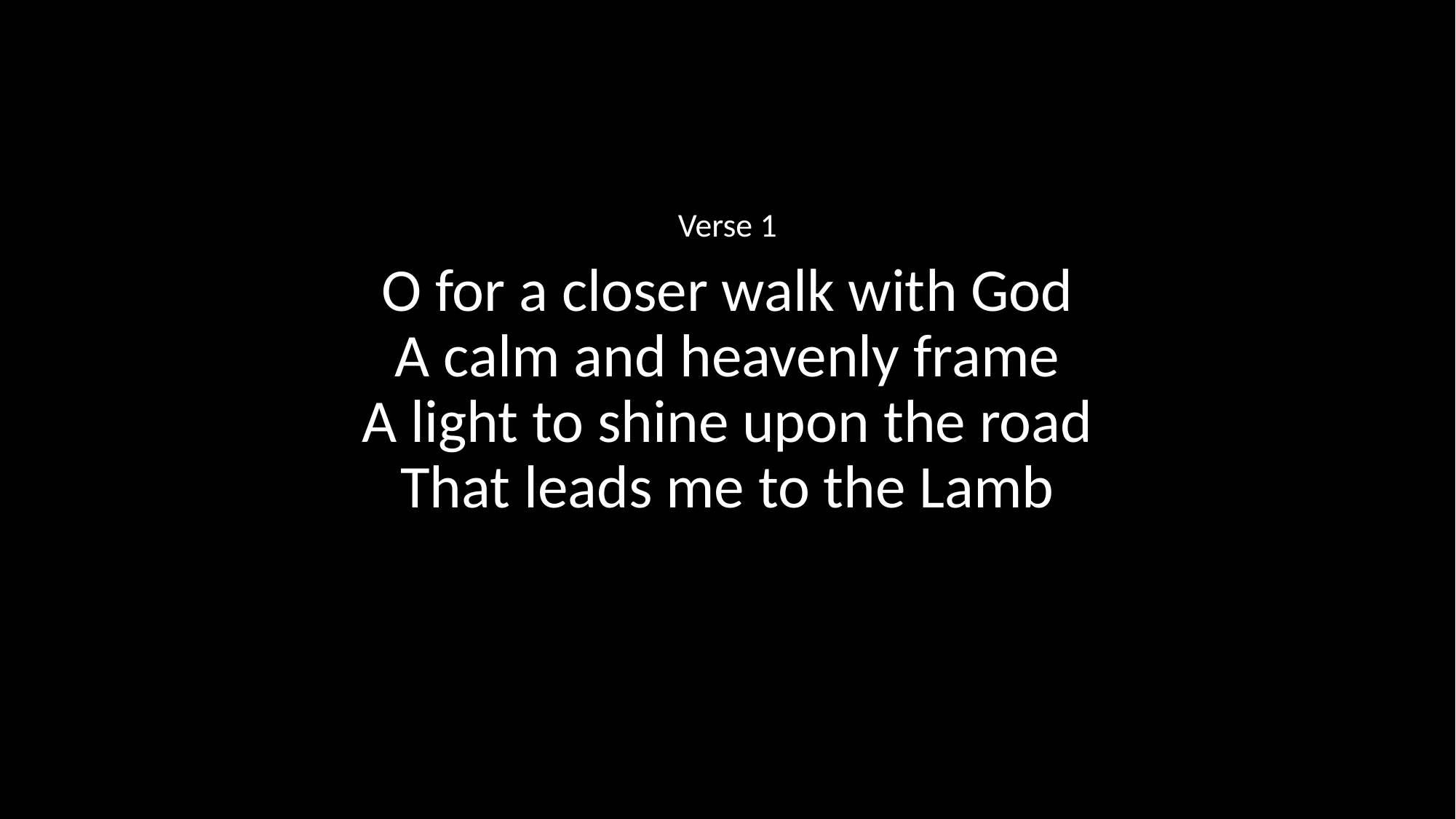

Verse 1
O for a closer walk with God
A calm and heavenly frame
A light to shine upon the road
That leads me to the Lamb